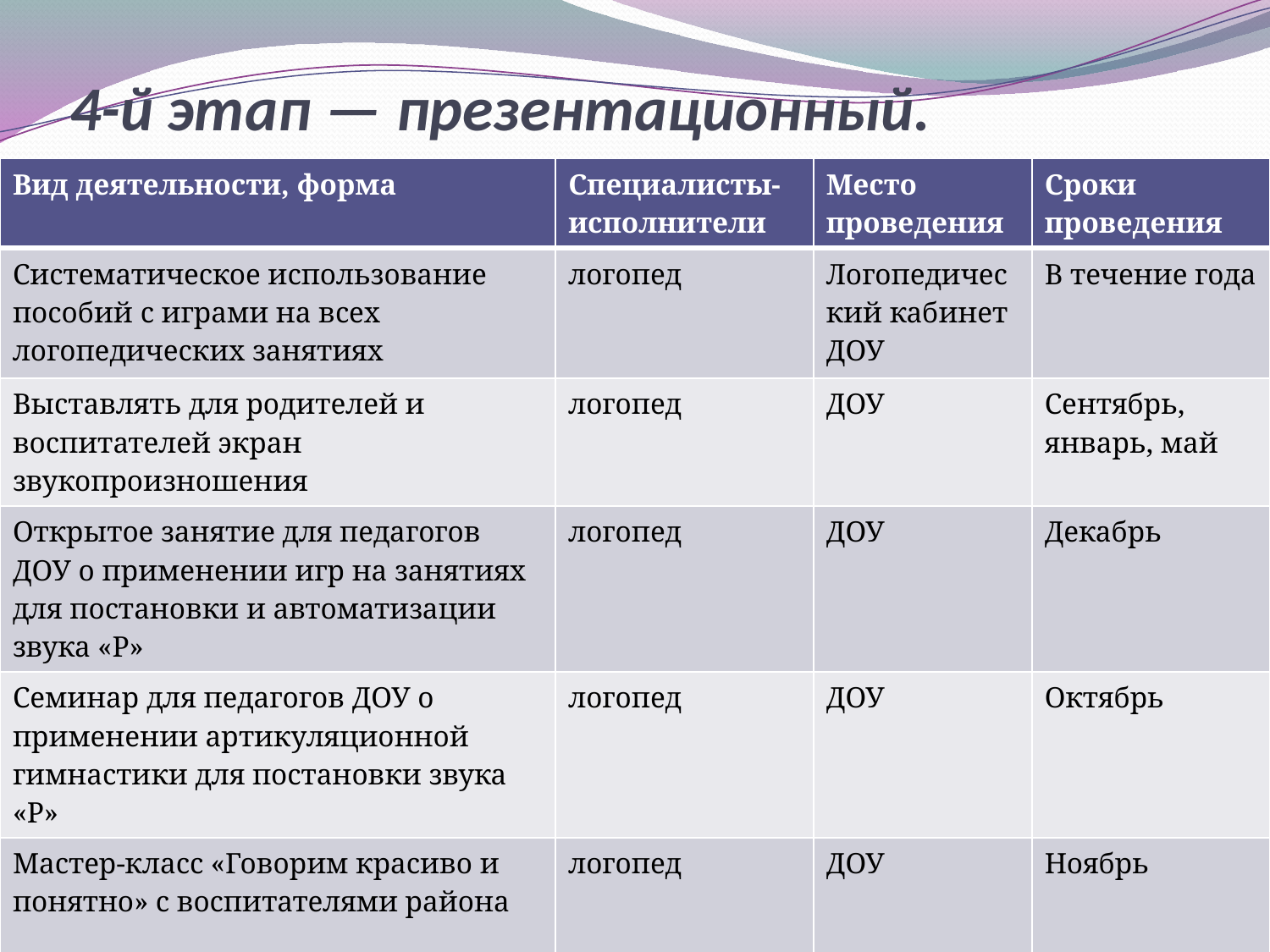

# 4-й этап — презентационный.
| Вид деятельности, форма | Специалисты-исполнители | Место проведения | Сроки проведения |
| --- | --- | --- | --- |
| Систематическое использование пособий с играми на всех логопедических занятиях | логопед | Логопедический кабинет ДОУ | В течение года |
| Выставлять для родителей и воспитателей экран звукопроизношения | логопед | ДОУ | Сентябрь, январь, май |
| Открытое занятие для педагогов ДОУ о применении игр на занятиях для постановки и автоматизации звука «Р» | логопед | ДОУ | Декабрь |
| Семинар для педагогов ДОУ о применении артикуляционной гимнастики для постановки звука «Р» | логопед | ДОУ | Октябрь |
| Мастер-класс «Говорим красиво и понятно» с воспитателями района | логопед | ДОУ | Ноябрь |